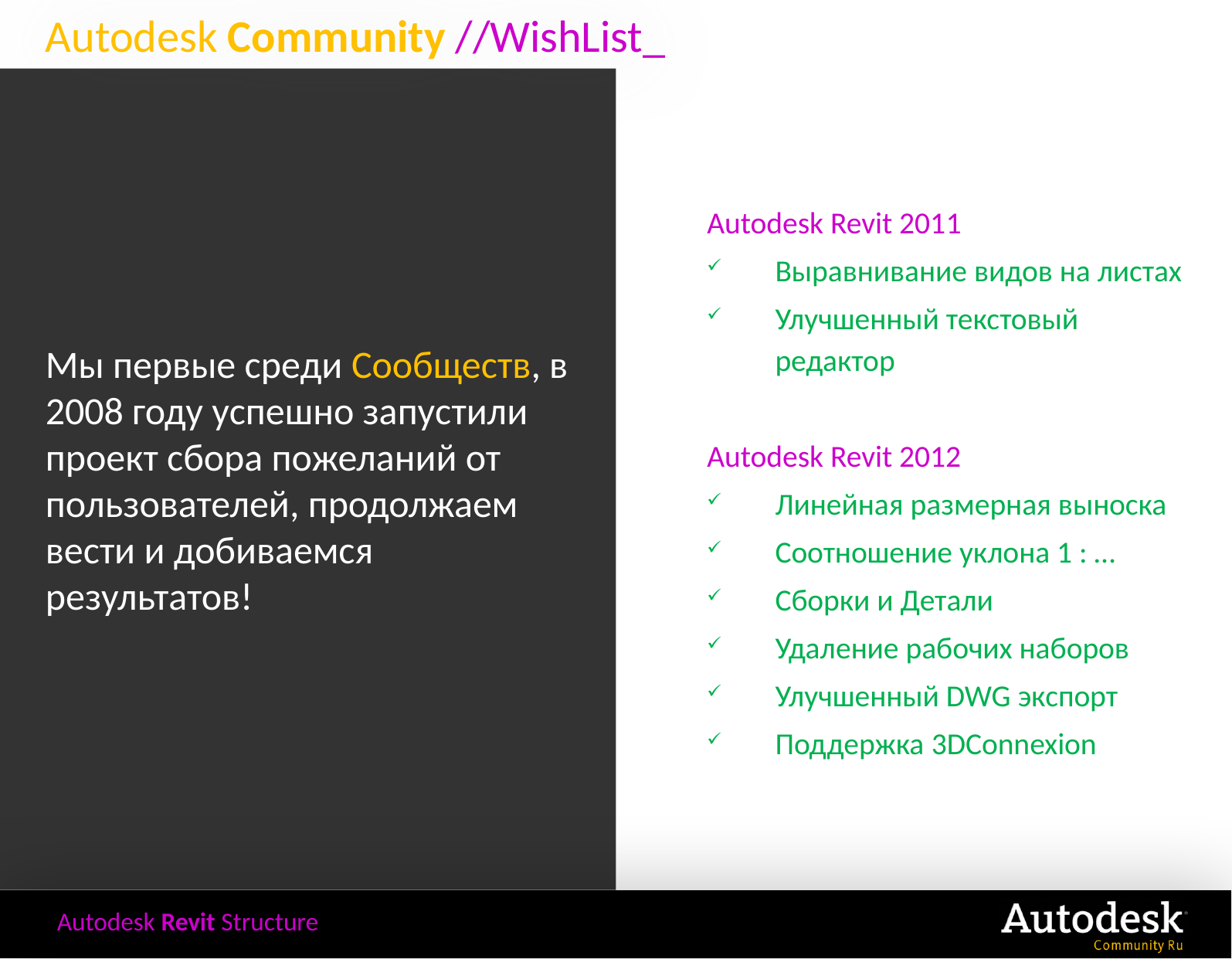

# Autodesk Community //WishList_
Мы первые среди Сообществ, в 2008 году успешно запустили проект сбора пожеланий от пользователей, продолжаем вести и добиваемся результатов!
Autodesk Revit 2011
Выравнивание видов на листах
Улучшенный текстовый редактор

Autodesk Revit 2012
Линейная размерная выноска
Соотношение уклона 1 : …
Сборки и Детали
Удаление рабочих наборов
Улучшенный DWG экспорт
Поддержка 3DConnexion